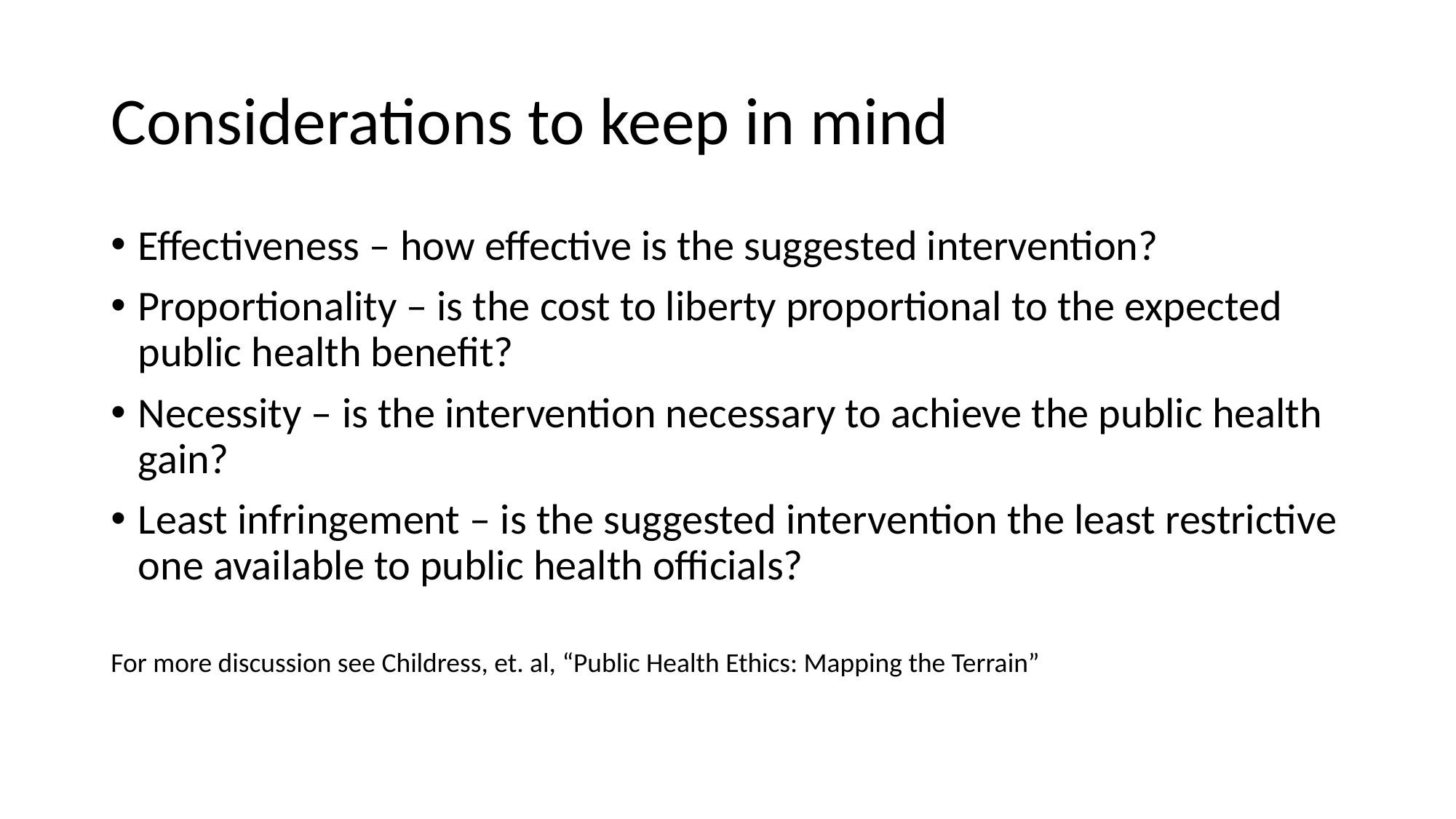

# Considerations to keep in mind
Effectiveness – how effective is the suggested intervention?
Proportionality – is the cost to liberty proportional to the expected public health benefit?
Necessity – is the intervention necessary to achieve the public health gain?
Least infringement – is the suggested intervention the least restrictive one available to public health officials?

For more discussion see Childress, et. al, “Public Health Ethics: Mapping the Terrain”